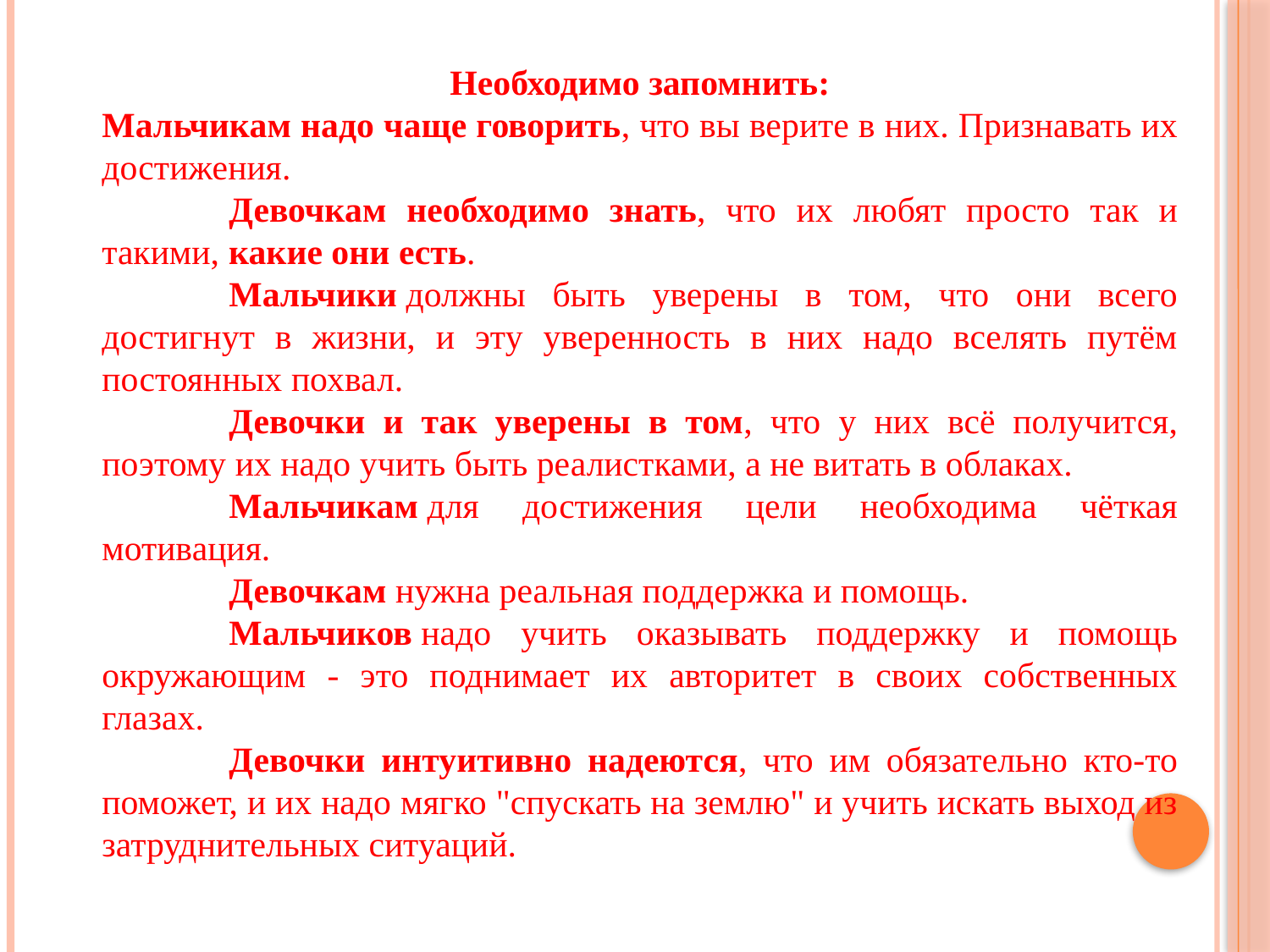

Необходимо запомнить:
Мальчикам надо чаще говорить, что вы верите в них. Признавать их достижения.
	Девочкам необходимо знать, что их любят просто так и такими, какие они есть.
	Мальчики должны быть уверены в том, что они всего достигнут в жизни, и эту уверенность в них надо вселять путём постоянных похвал.
	Девочки и так уверены в том, что у них всё получится, поэтому их надо учить быть реалистками, а не витать в облаках.
	Мальчикам для достижения цели необходима чёткая мотивация.
	Девочкам нужна реальная поддержка и помощь.
	Мальчиков надо учить оказывать поддержку и помощь окружающим - это поднимает их авторитет в своих собственных глазах.
	Девочки интуитивно надеются, что им обязательно кто-то поможет, и их надо мягко "спускать на землю" и учить искать выход из затруднительных ситуаций.